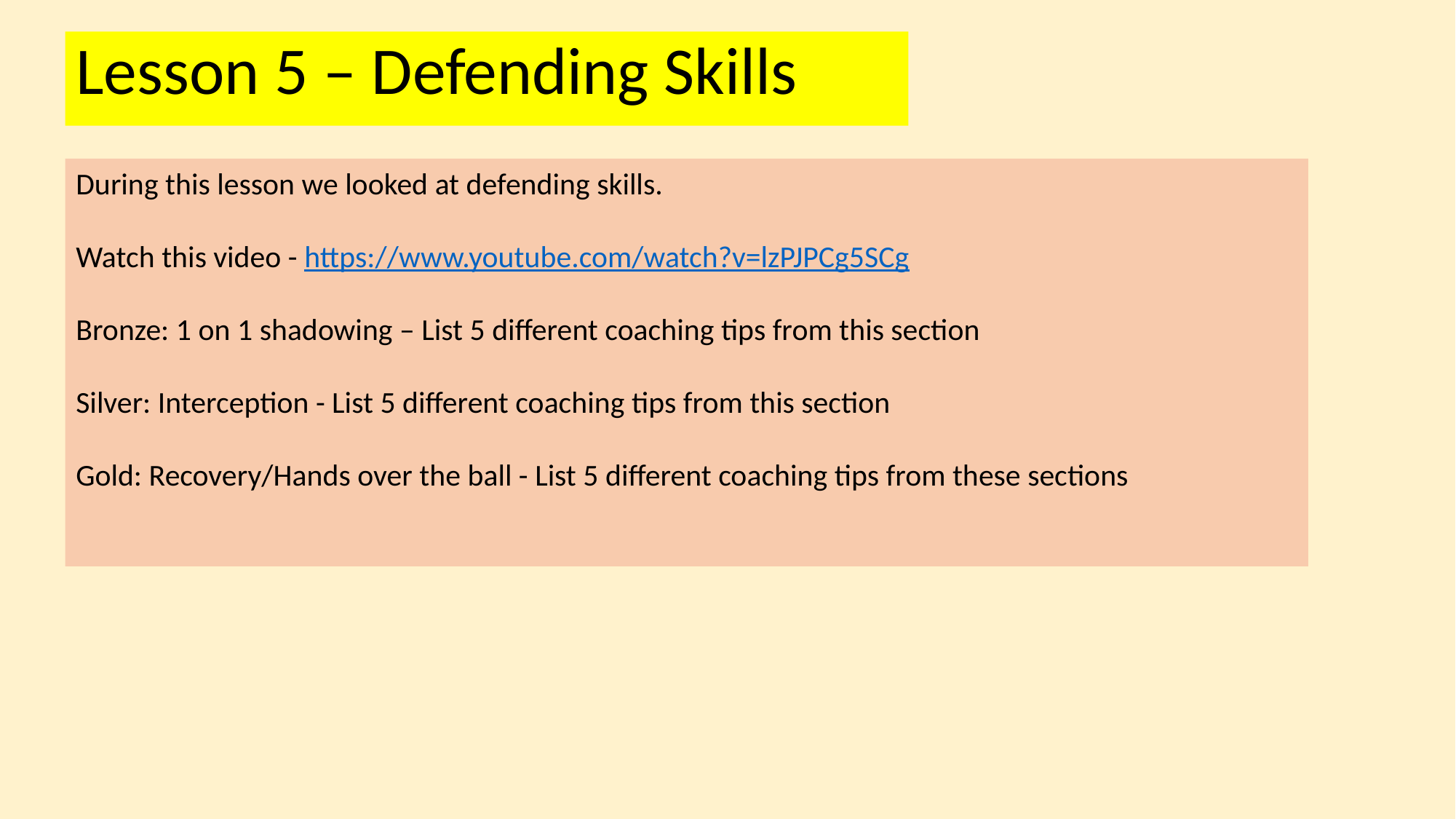

Lesson 5 – Defending Skills
During this lesson we looked at defending skills.

Watch this video - https://www.youtube.com/watch?v=lzPJPCg5SCg

Bronze: 1 on 1 shadowing – List 5 different coaching tips from this section

Silver: Interception - List 5 different coaching tips from this section

Gold: Recovery/Hands over the ball - List 5 different coaching tips from these sections